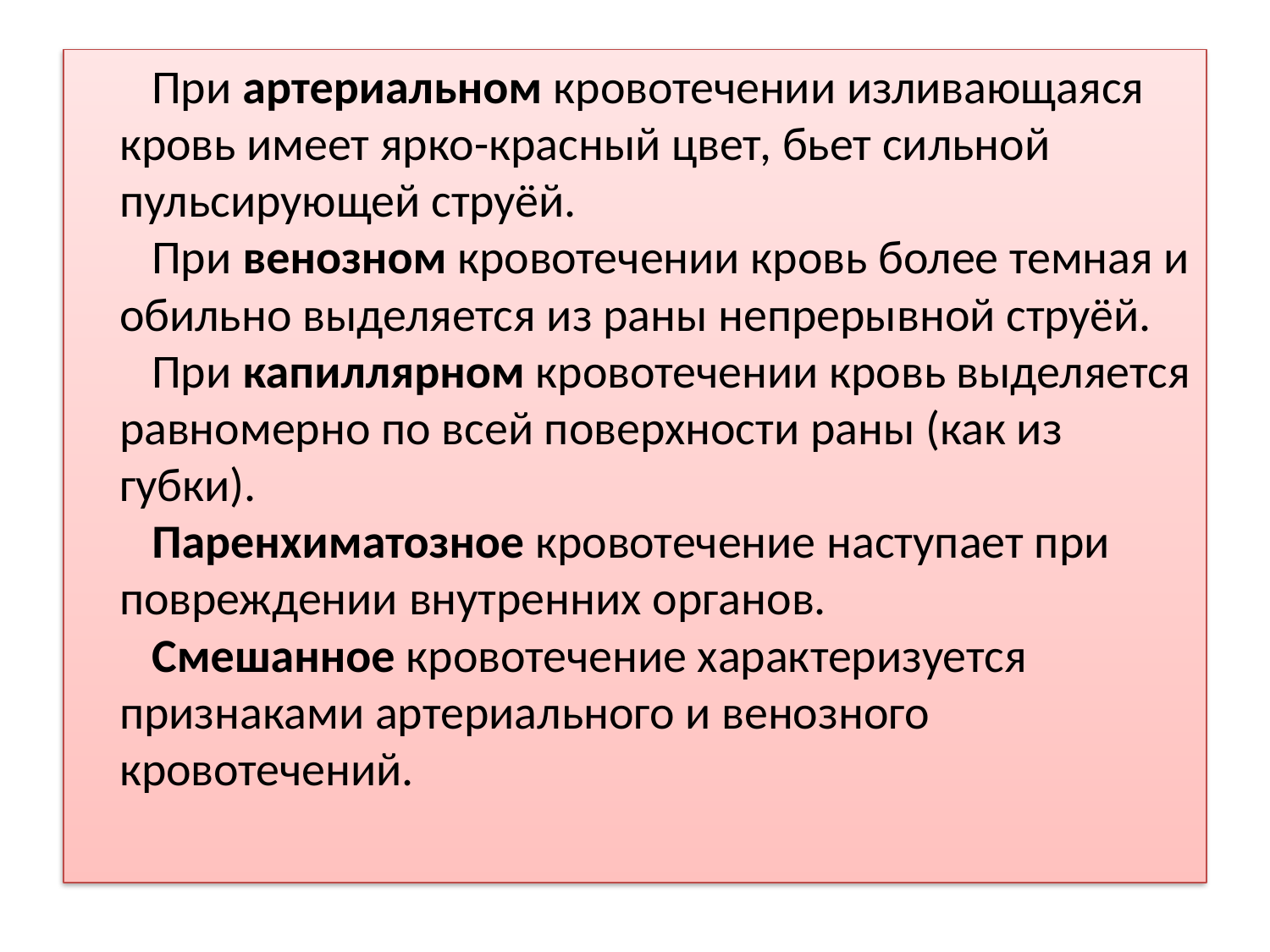

При артериальном кровотечении изливающаяся кровь имеет ярко-красный цвет, бьет сильной пульсирующей струёй.
   При венозном кровотечении кровь более темная и обильно выделяется из раны непрерывной струёй.
   При капиллярном кровотечении кровь выделяется равномерно по всей поверхности раны (как из губки).
   Паренхиматозное кровотечение наступает при повреждении внутренних органов.
   Смешанное кровотечение характеризуется признаками артериального и венозного кровотечений.